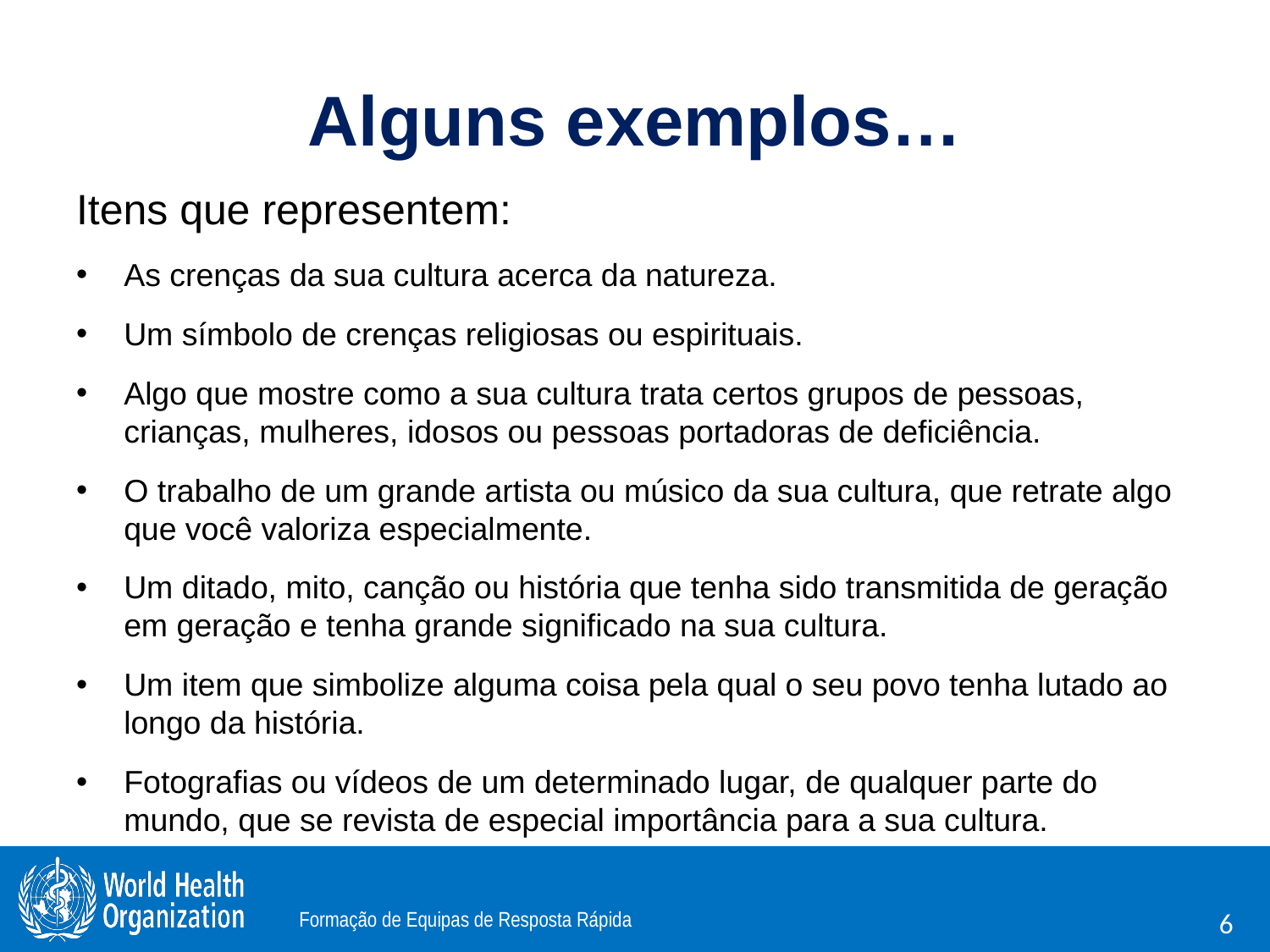

# Alguns exemplos…
Itens que representem:
As crenças da sua cultura acerca da natureza.
Um símbolo de crenças religiosas ou espirituais.
Algo que mostre como a sua cultura trata certos grupos de pessoas, crianças, mulheres, idosos ou pessoas portadoras de deficiência.
O trabalho de um grande artista ou músico da sua cultura, que retrate algo que você valoriza especialmente.
Um ditado, mito, canção ou história que tenha sido transmitida de geração em geração e tenha grande significado na sua cultura.
Um item que simbolize alguma coisa pela qual o seu povo tenha lutado ao longo da história.
Fotografias ou vídeos de um determinado lugar, de qualquer parte do mundo, que se revista de especial importância para a sua cultura.